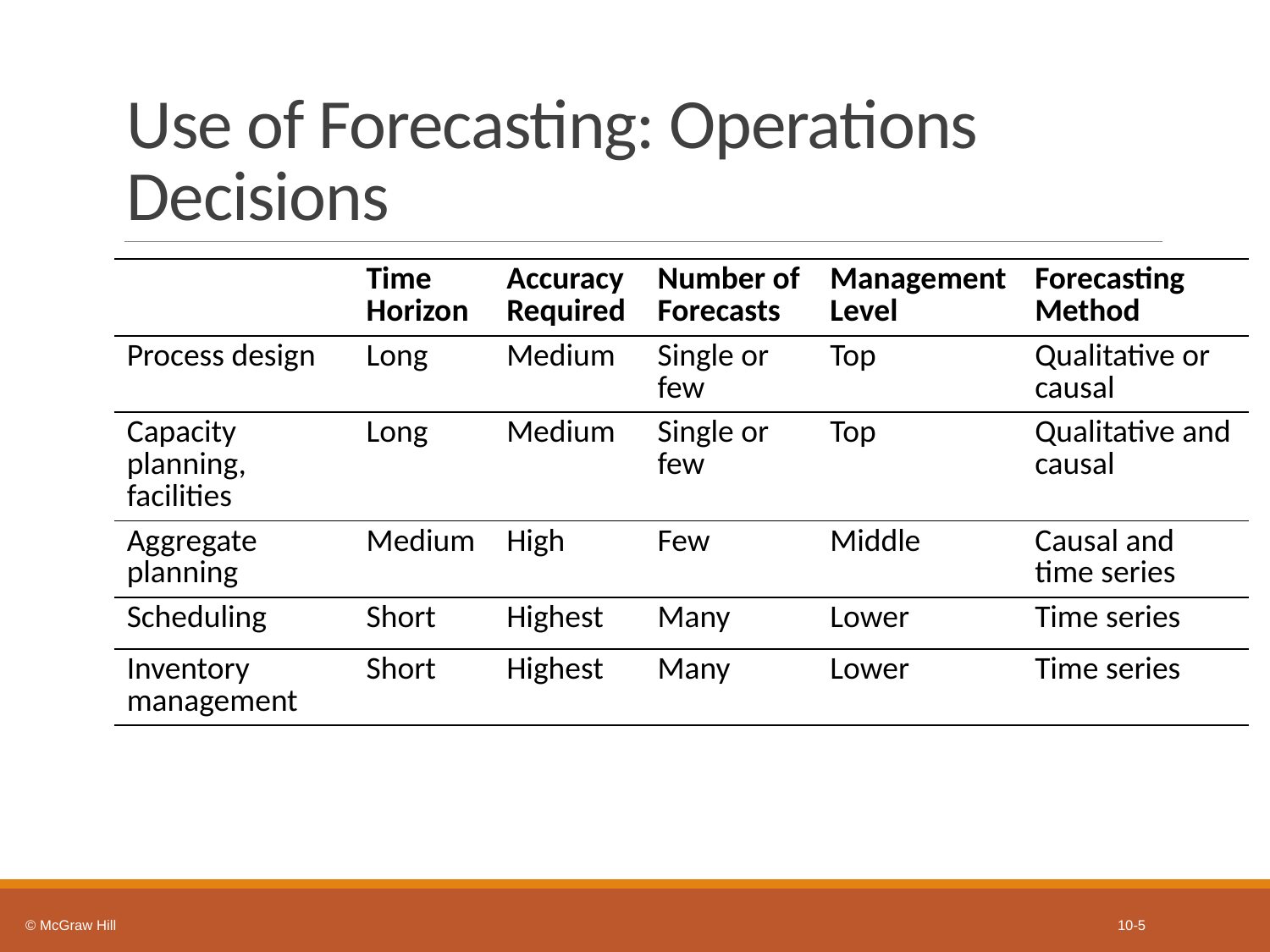

# Use of Forecasting: Operations Decisions
|  | Time Horizon | Accuracy Required | Number of Forecasts | Management Level | Forecasting Method |
| --- | --- | --- | --- | --- | --- |
| Process design | Long | Medium | Single or few | Top | Qualitative or causal |
| Capacity planning, facilities | Long | Medium | Single or few | Top | Qualitative and causal |
| Aggregate planning | Medium | High | Few | Middle | Causal and time series |
| Scheduling | Short | Highest | Many | Lower | Time series |
| Inventory management | Short | Highest | Many | Lower | Time series |